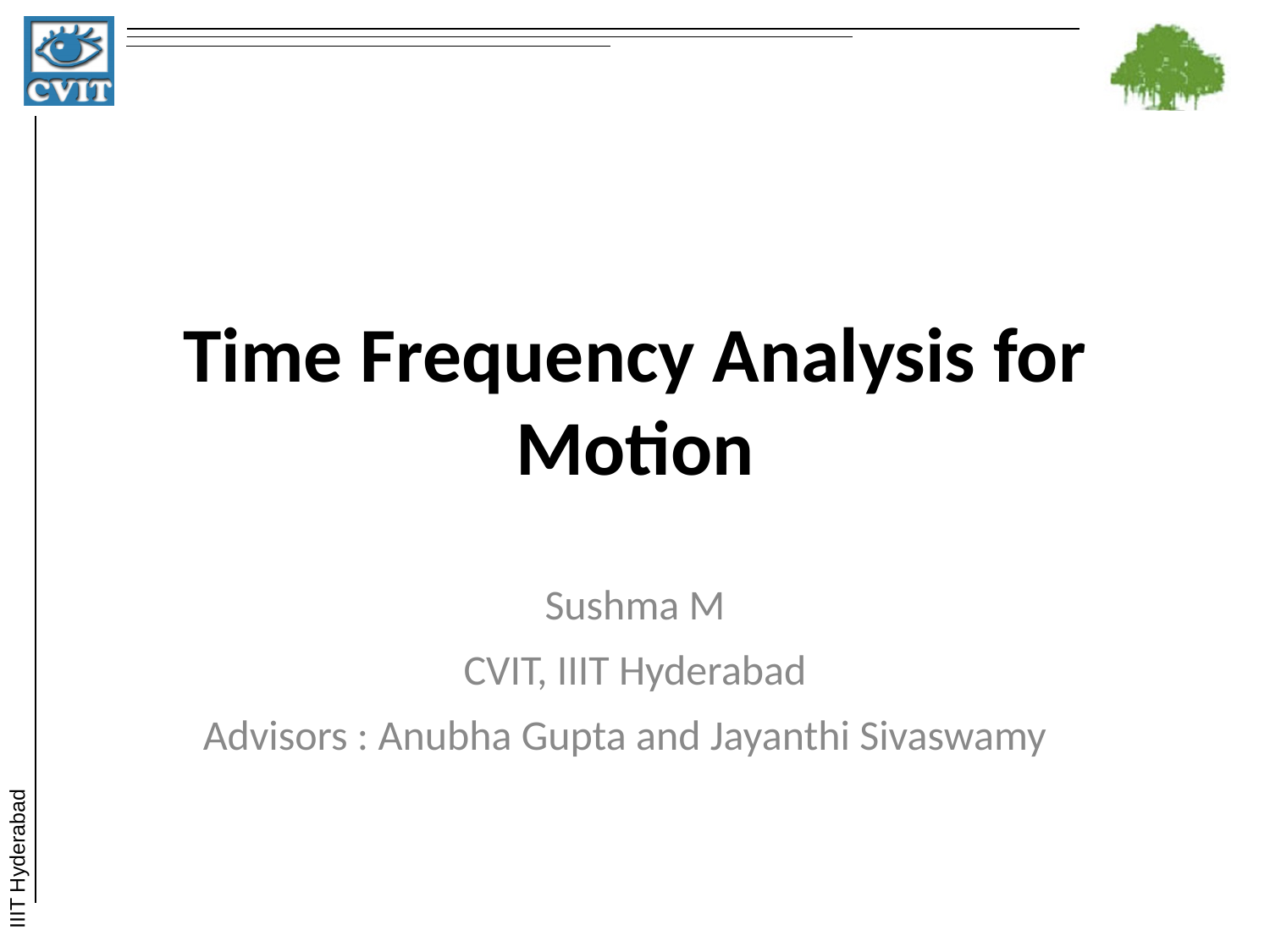

# Time Frequency Analysis for Motion
Sushma M
CVIT, IIIT Hyderabad
Advisors : Anubha Gupta and Jayanthi Sivaswamy